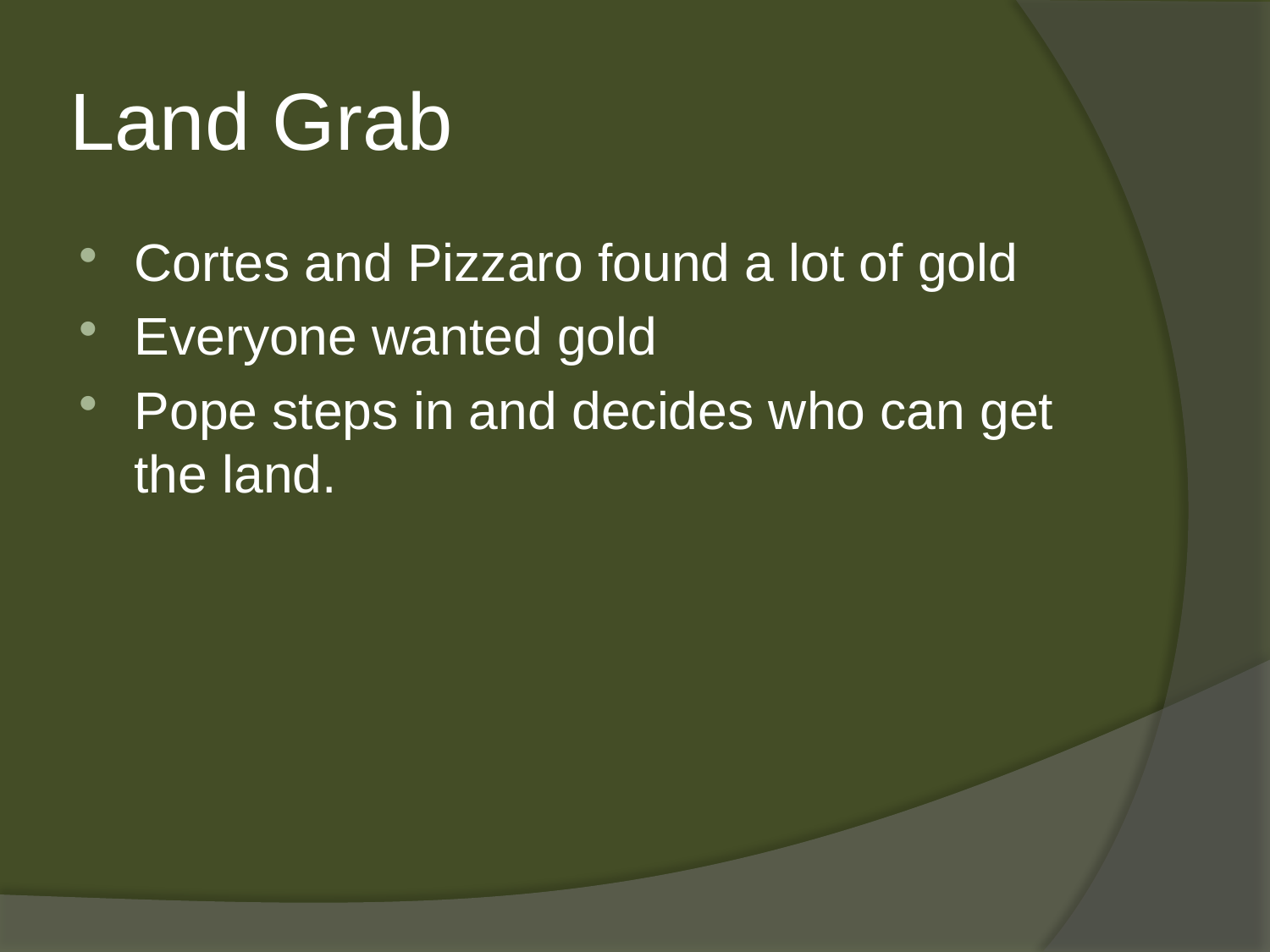

# Land Grab
Cortes and Pizzaro found a lot of gold
Everyone wanted gold
Pope steps in and decides who can get the land.